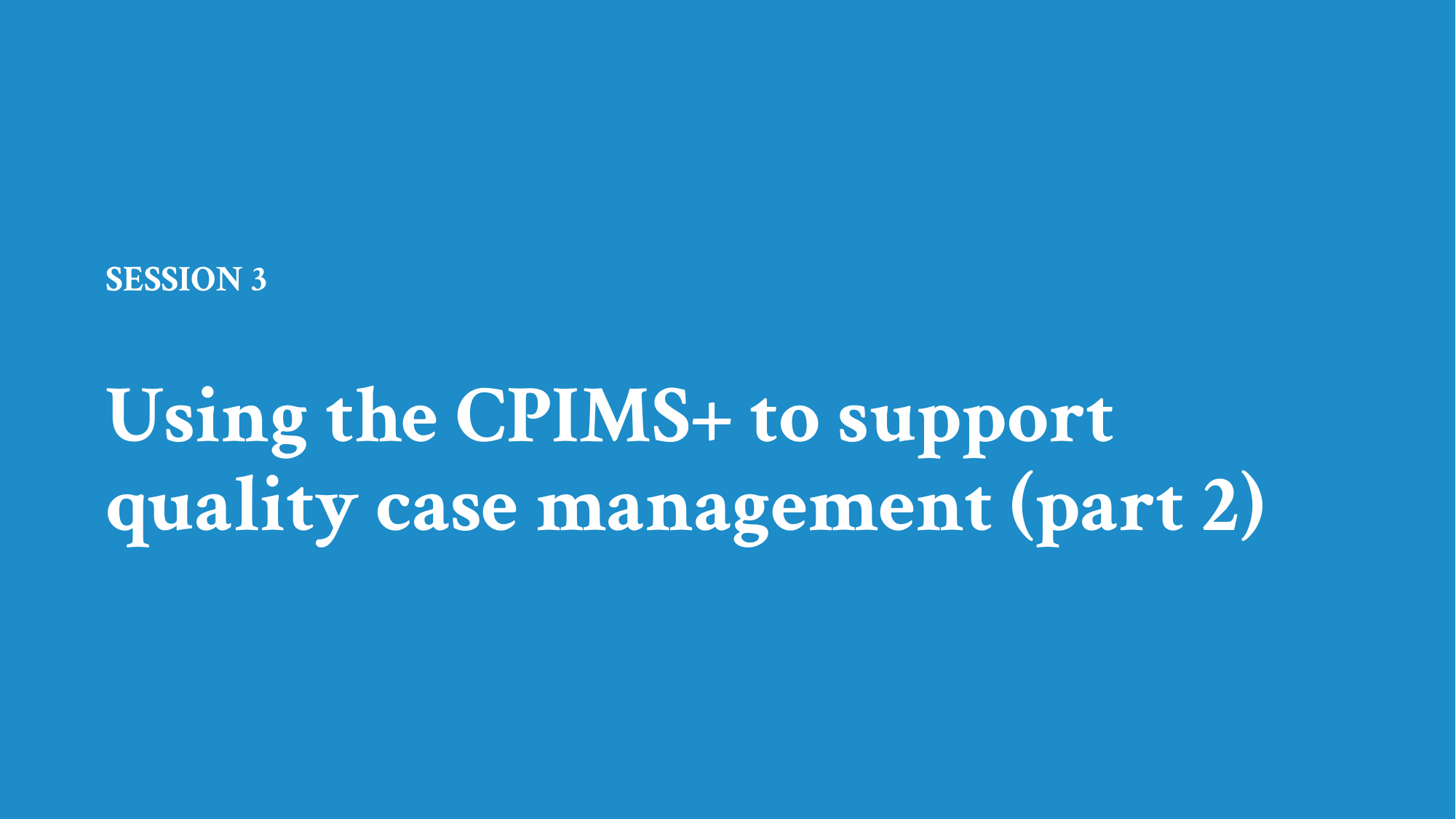

SESSION 3
Using the CPIMS+ to support quality case management (part 2)